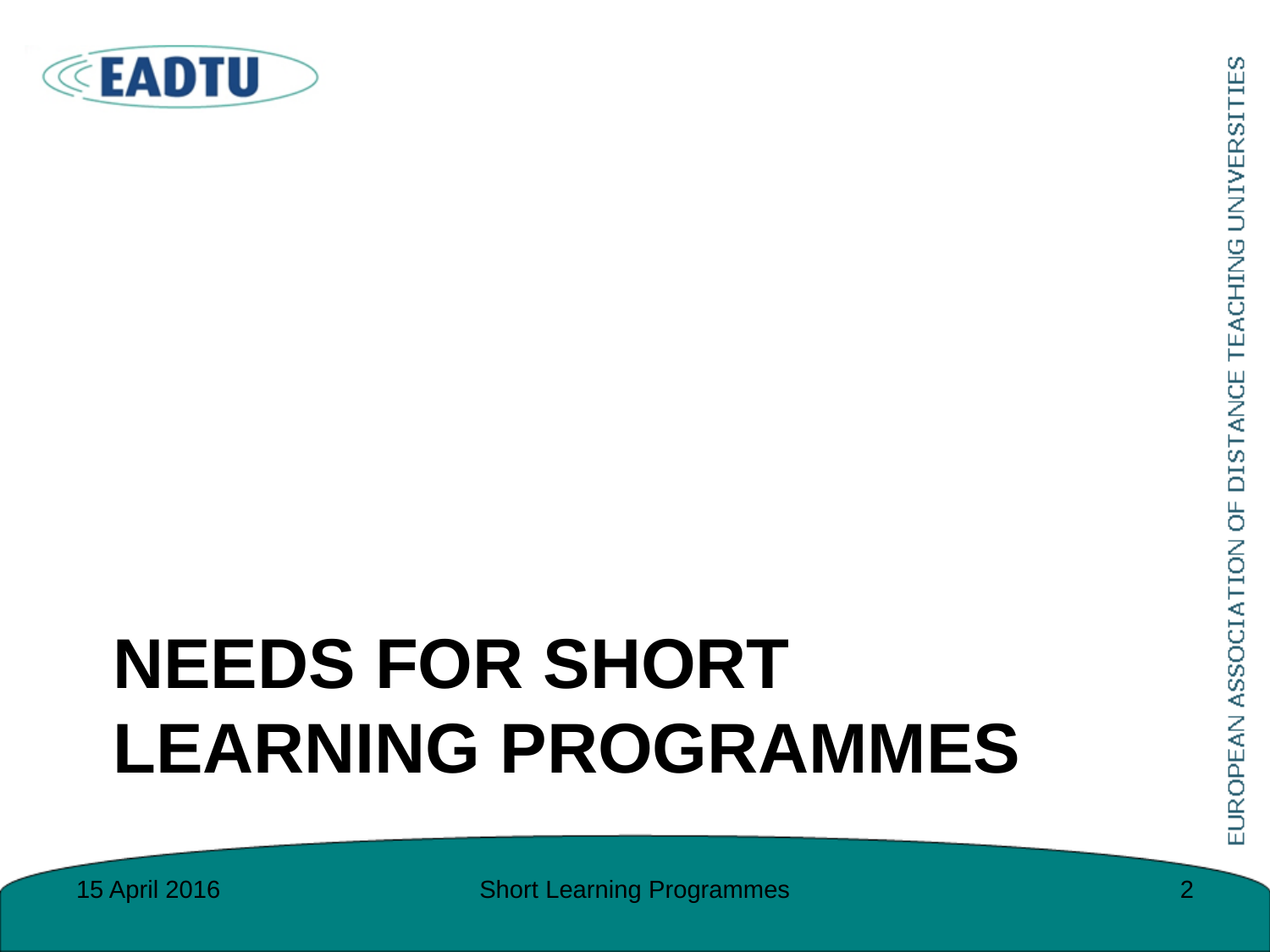

# Needs for short learning programmes
15 April 2016
Short Learning Programmes
2